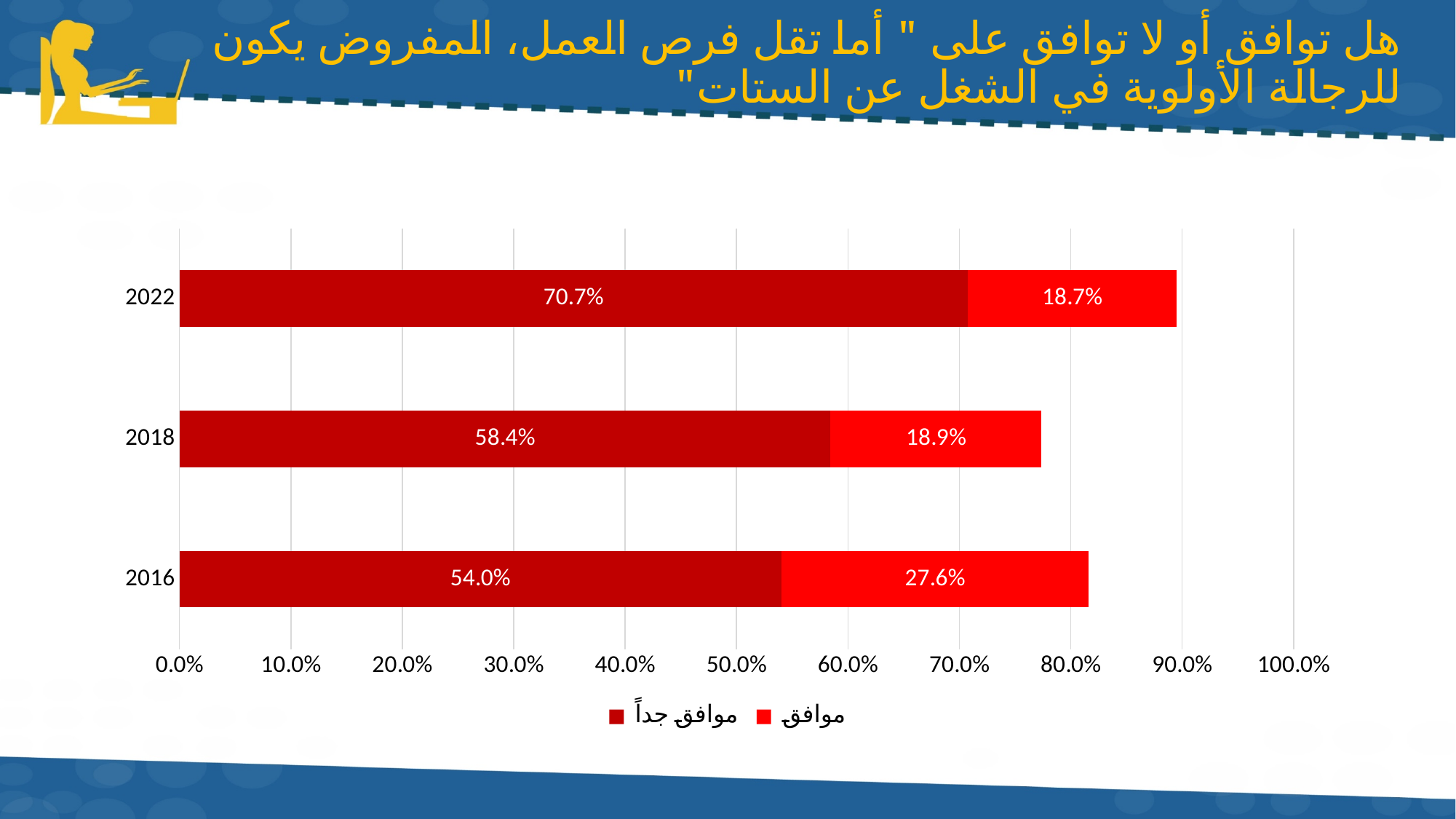

# هل توافق أو لا توافق على " أما تقل فرص العمل، المفروض يكون للرجالة الأولوية في الشغل عن الستات"

### Chart

| Category |  موافق جداً |  موافق |
|---|---|---|
| 2016 | 0.5400782013685239 | 0.2761485826001955 |
| 2018 | 0.5843060959792478 | 0.1893644617380026 |
| 2022 | 0.7074850299401197 | 0.1874251497005988 |